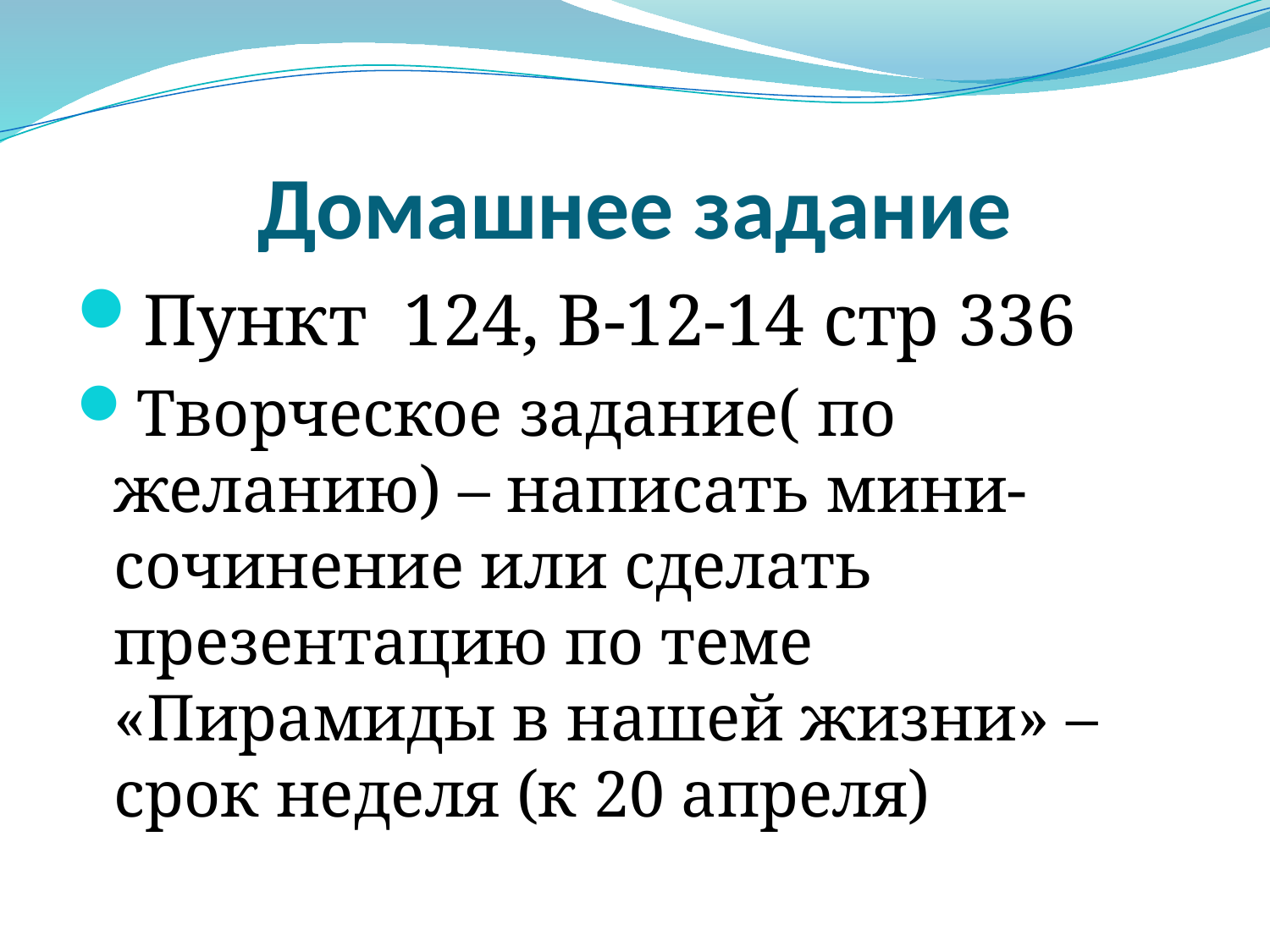

# Домашнее задание
Пункт  124, В-12-14 стр 336
Творческое задание( по желанию) – написать мини-сочинение или сделать презентацию по теме  «Пирамиды в нашей жизни» –срок неделя (к 20 апреля)